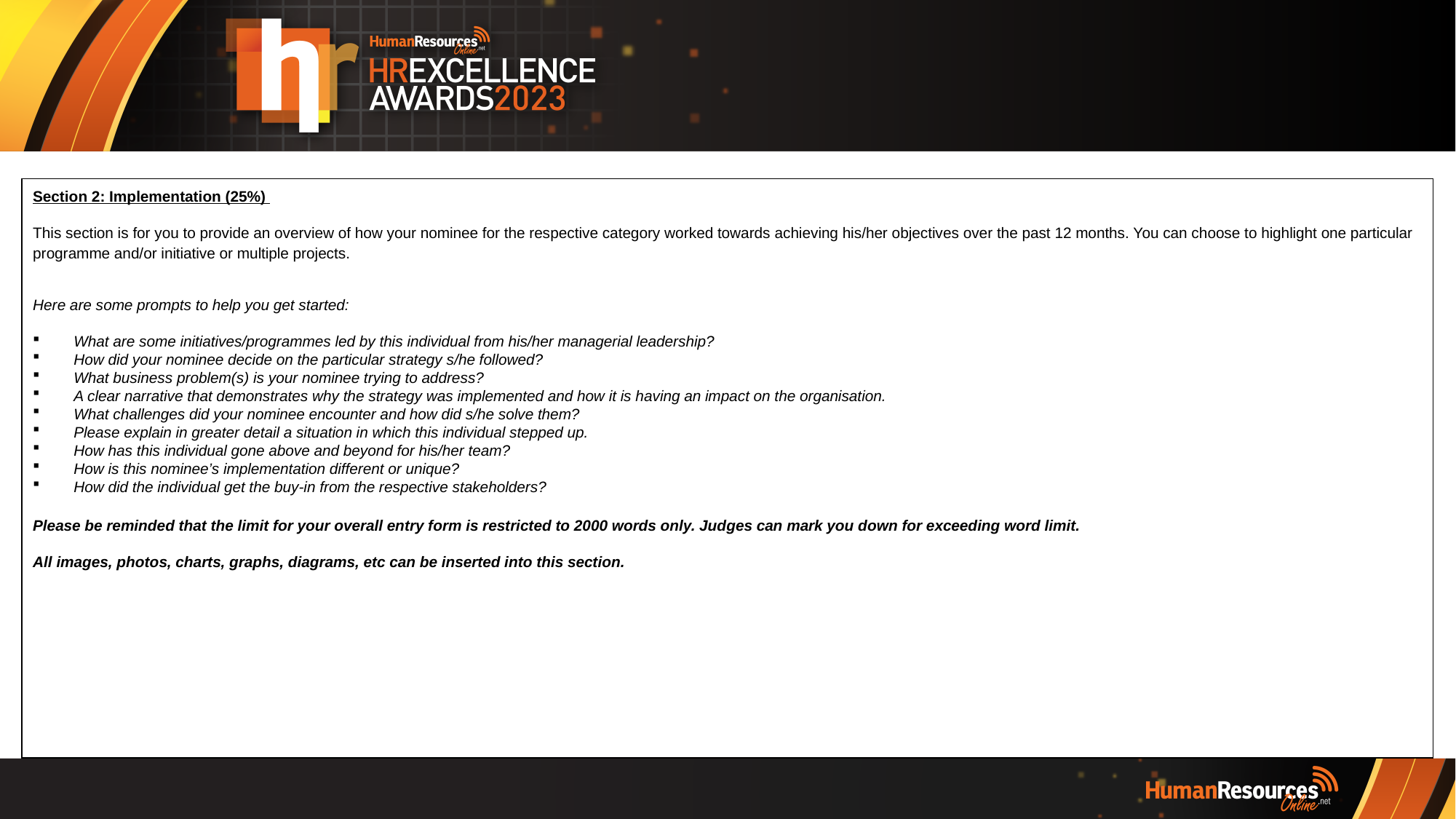

Section 2: Implementation (25%)
This section is for you to provide an overview of how your nominee for the respective category worked towards achieving his/her objectives over the past 12 months. You can choose to highlight one particular programme and/or initiative or multiple projects.

Here are some prompts to help you get started:

What are some initiatives/programmes led by this individual from his/her managerial leadership?
How did your nominee decide on the particular strategy s/he followed?
What business problem(s) is your nominee trying to address?
A clear narrative that demonstrates why the strategy was implemented and how it is having an impact on the organisation.
What challenges did your nominee encounter and how did s/he solve them?
Please explain in greater detail a situation in which this individual stepped up.
How has this individual gone above and beyond for his/her team?
How is this nominee’s implementation different or unique?
How did the individual get the buy-in from the respective stakeholders?

Please be reminded that the limit for your overall entry form is restricted to 2000 words only. Judges can mark you down for exceeding word limit.
All images, photos, charts, graphs, diagrams, etc can be inserted into this section.